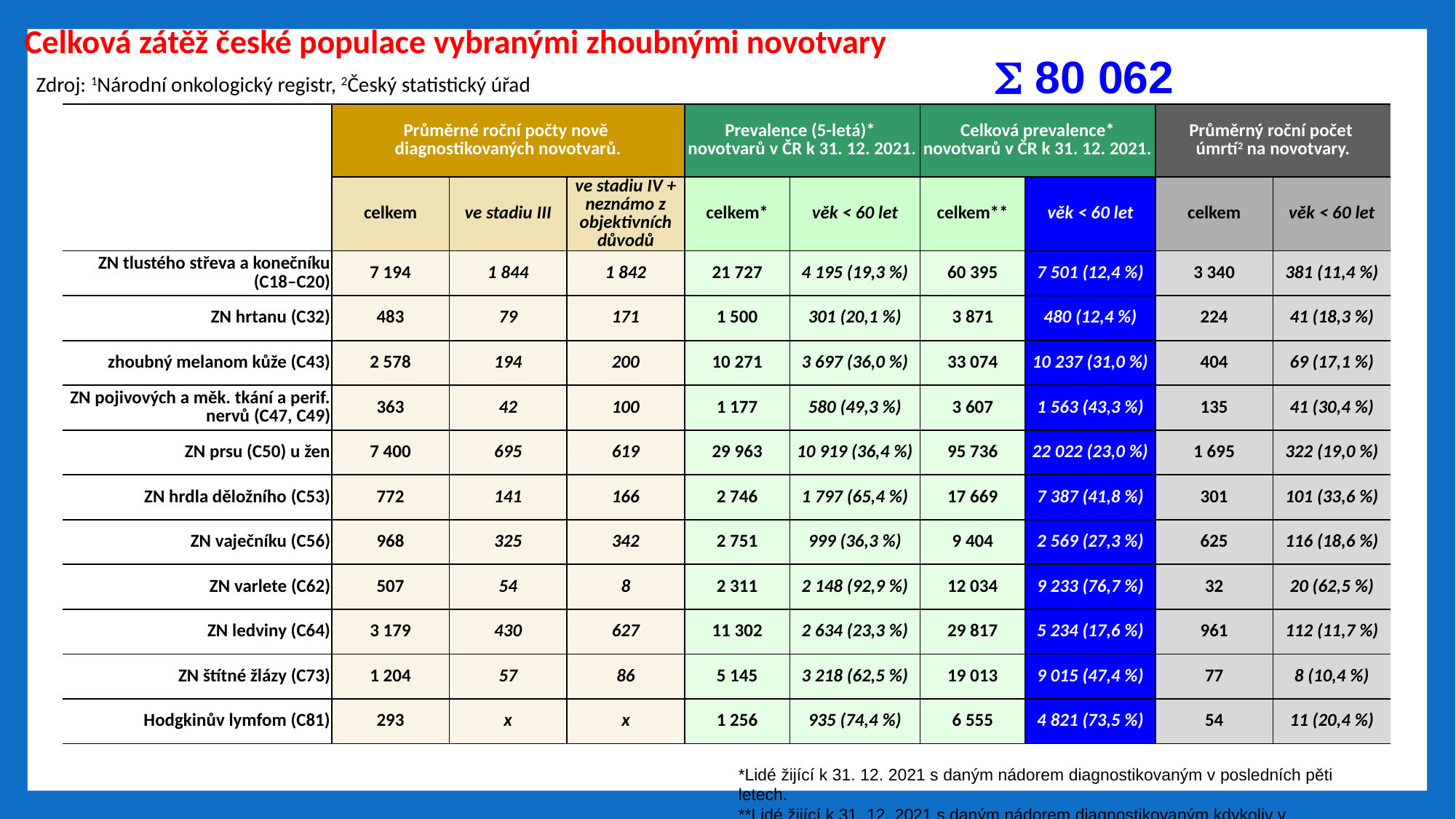

Celková zátěž české populace vybranými zhoubnými novotvary
Σ 80 062
Zdroj: 1Národní onkologický registr, 2Český statistický úřad
|  | Průměrné roční počty nově diagnostikovaných novotvarů. |  |  | Prevalence (5-letá)\* novotvarů v ČR k 31. 12. 2021. |  | Celková prevalence\* novotvarů v ČR k 31. 12. 2021. |  | Průměrný roční počet úmrtí2 na novotvary. |  |
| --- | --- | --- | --- | --- | --- | --- | --- | --- | --- |
|  |  |  |  |  |  |  |  |  |  |
|  | celkem | ve stadiu III | ve stadiu IV + neznámo z objektivních důvodů | celkem\* | věk < 60 let | celkem\*\* | věk < 60 let | celkem | věk < 60 let |
| ZN tlustého střeva a konečníku (C18–C20) | 7 194 | 1 844 | 1 842 | 21 727 | 4 195 (19,3 %) | 60 395 | 7 501 (12,4 %) | 3 340 | 381 (11,4 %) |
| ZN hrtanu (C32) | 483 | 79 | 171 | 1 500 | 301 (20,1 %) | 3 871 | 480 (12,4 %) | 224 | 41 (18,3 %) |
| zhoubný melanom kůže (C43) | 2 578 | 194 | 200 | 10 271 | 3 697 (36,0 %) | 33 074 | 10 237 (31,0 %) | 404 | 69 (17,1 %) |
| ZN pojivových a měk. tkání a perif. nervů (C47, C49) | 363 | 42 | 100 | 1 177 | 580 (49,3 %) | 3 607 | 1 563 (43,3 %) | 135 | 41 (30,4 %) |
| ZN prsu (C50) u žen | 7 400 | 695 | 619 | 29 963 | 10 919 (36,4 %) | 95 736 | 22 022 (23,0 %) | 1 695 | 322 (19,0 %) |
| ZN hrdla děložního (C53) | 772 | 141 | 166 | 2 746 | 1 797 (65,4 %) | 17 669 | 7 387 (41,8 %) | 301 | 101 (33,6 %) |
| ZN vaječníku (C56) | 968 | 325 | 342 | 2 751 | 999 (36,3 %) | 9 404 | 2 569 (27,3 %) | 625 | 116 (18,6 %) |
| ZN varlete (C62) | 507 | 54 | 8 | 2 311 | 2 148 (92,9 %) | 12 034 | 9 233 (76,7 %) | 32 | 20 (62,5 %) |
| ZN ledviny (C64) | 3 179 | 430 | 627 | 11 302 | 2 634 (23,3 %) | 29 817 | 5 234 (17,6 %) | 961 | 112 (11,7 %) |
| ZN štítné žlázy (C73) | 1 204 | 57 | 86 | 5 145 | 3 218 (62,5 %) | 19 013 | 9 015 (47,4 %) | 77 | 8 (10,4 %) |
| Hodgkinův lymfom (C81) | 293 | x | x | 1 256 | 935 (74,4 %) | 6 555 | 4 821 (73,5 %) | 54 | 11 (20,4 %) |
*Lidé žijící k 31. 12. 2021 s daným nádorem diagnostikovaným v posledních pěti letech.
**Lidé žijící k 31. 12. 2021 s daným nádorem diagnostikovaným kdykoliv v minulosti.